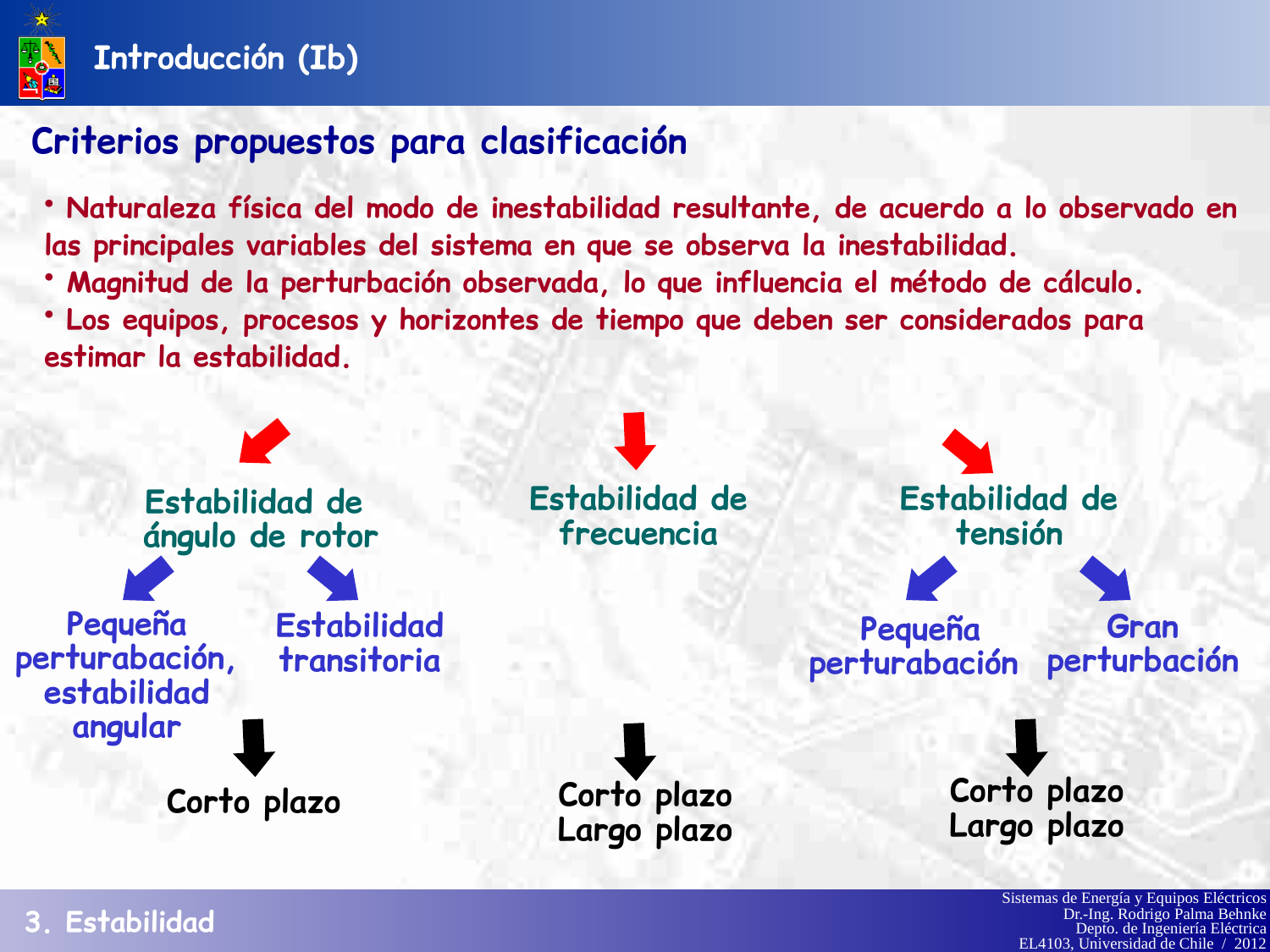

Introducción (Ib)
Criterios propuestos para clasificación

 Naturaleza física del modo de inestabilidad resultante, de acuerdo a lo observado en las principales variables del sistema en que se observa la inestabilidad.
 Magnitud de la perturbación observada, lo que influencia el método de cálculo.
 Los equipos, procesos y horizontes de tiempo que deben ser considerados para estimar la estabilidad.

Estabilidad de frecuencia
Estabilidad de tensión
Estabilidad de
ángulo de rotor

Pequeña perturabación, estabilidad angular
Estabilidad transitoria
Gran perturbación
Pequeña perturabación

Corto plazo
Largo plazo
Corto plazo
Largo plazo
Corto plazo
3. Estabilidad